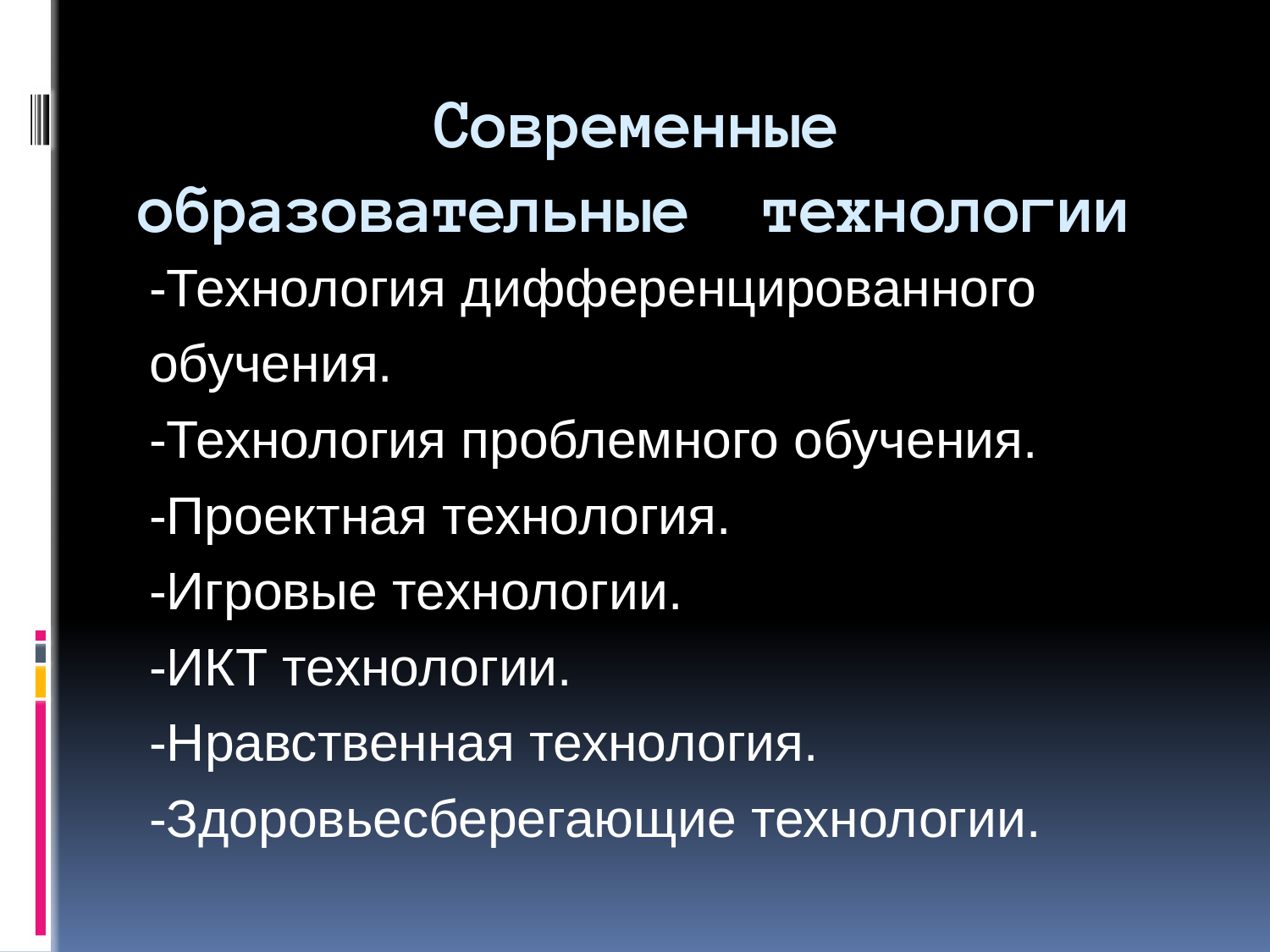

# Современные образовательные  технологии
-Технология дифференцированного
обучения.
-Технология проблемного обучения.
-Проектная технология.
-Игровые технологии.
-ИКТ технологии.
-Нравственная технология.
-Здоровьесберегающие технологии.